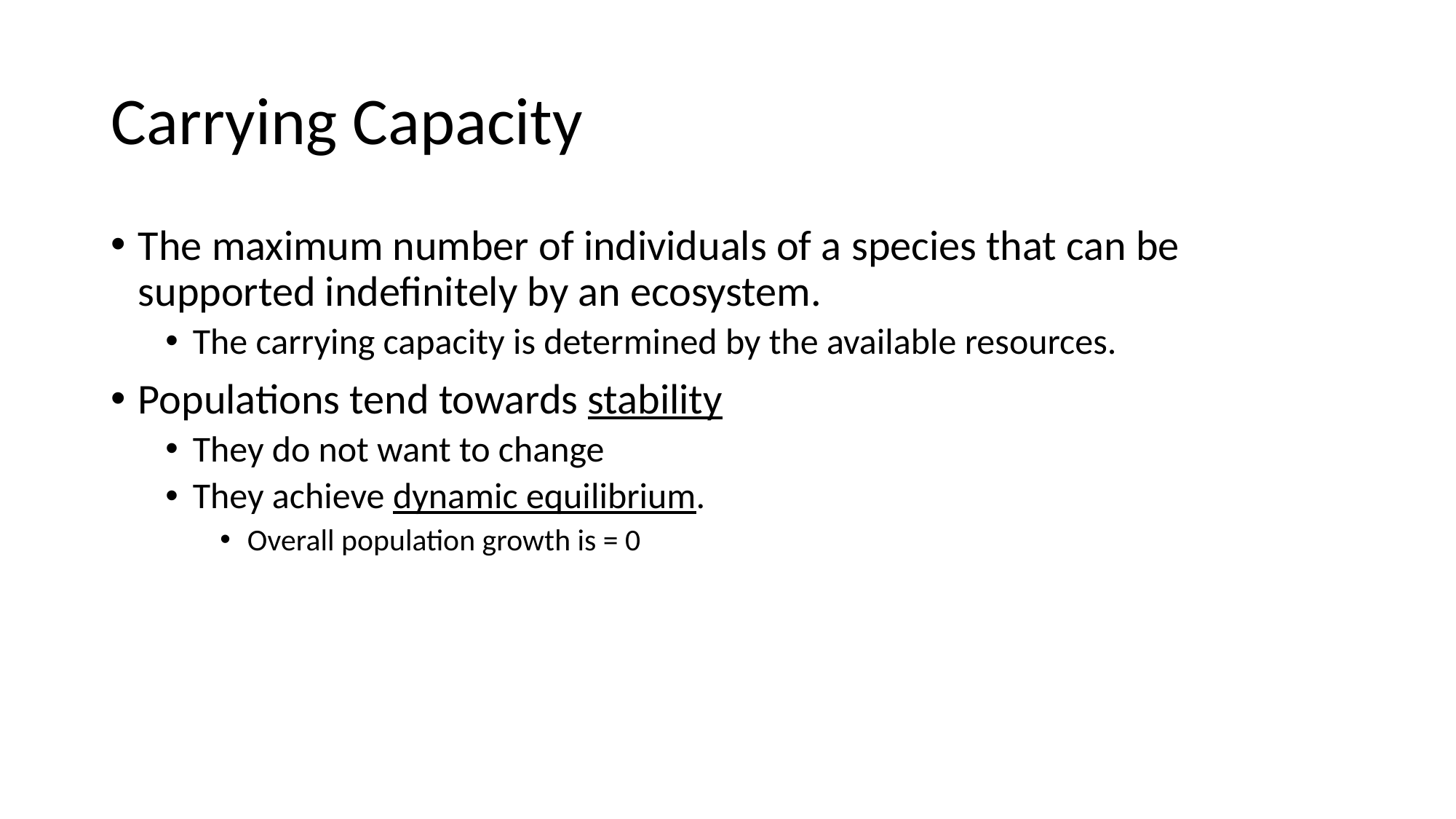

# Carrying Capacity
The maximum number of individuals of a species that can be supported indefinitely by an ecosystem.
The carrying capacity is determined by the available resources.
Populations tend towards stability
They do not want to change
They achieve dynamic equilibrium.
Overall population growth is = 0